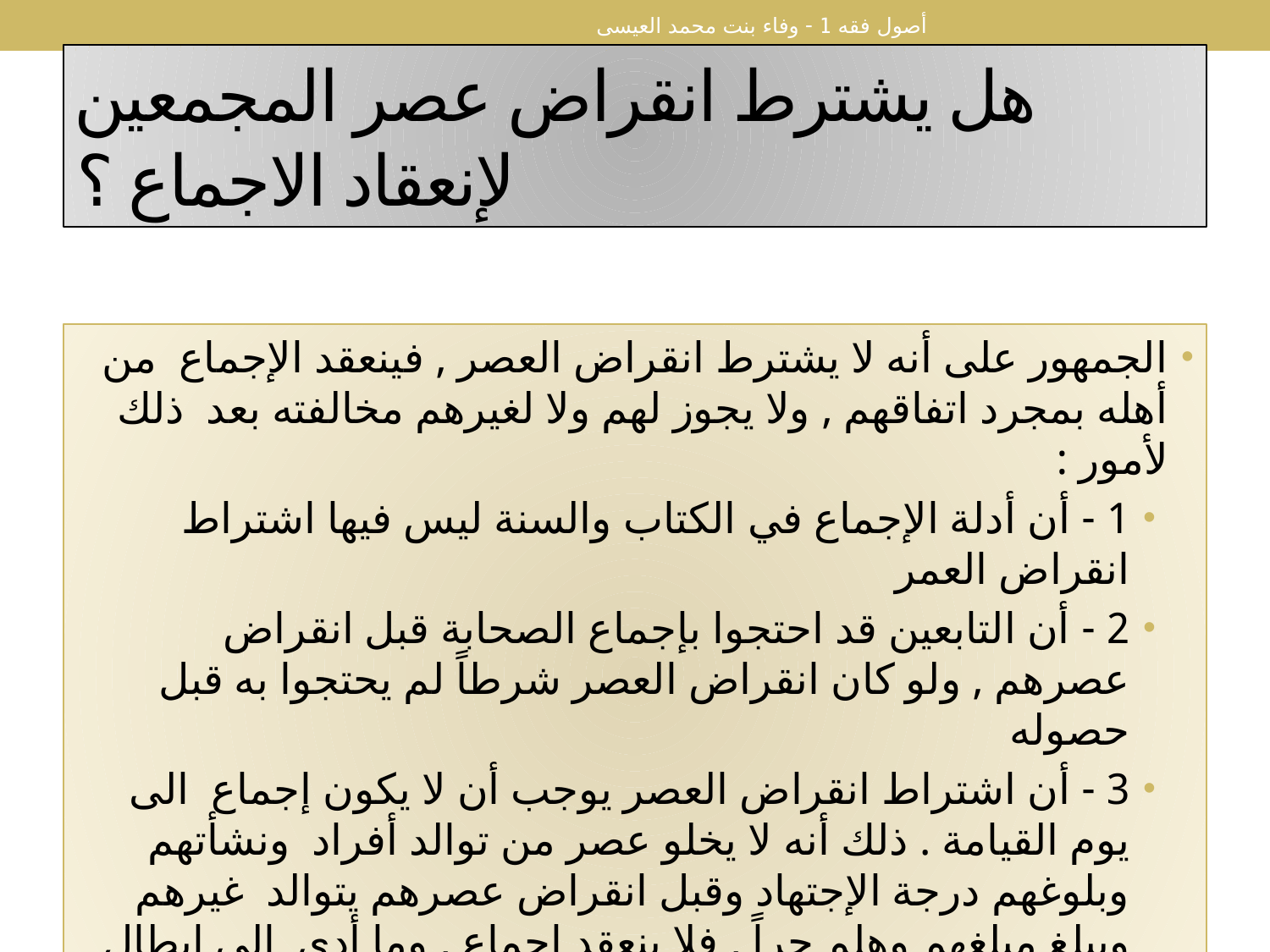

أصول فقه 1 - وفاء بنت محمد العيسى
# هل يشترط انقراض عصر المجمعين لإنعقاد الاجماع ؟
الجمهور على أنه لا يشترط انقراض العصر , فينعقد الإجماع  من أهله بمجرد اتفاقهم , ولا يجوز لهم ولا لغيرهم مخالفته بعد  ذلك لأمور :
1 - أن أدلة الإجماع في الكتاب والسنة ليس فيها اشتراط  انقراض العمر
2 - أن التابعين قد احتجوا بإجماع الصحابة قبل انقراض  عصرهم , ولو كان انقراض العصر شرطاً لم يحتجوا به قبل  حصوله
3 - أن اشتراط انقراض العصر يوجب أن لا يكون إجماع  الى يوم القيامة . ذلك أنه لا يخلو عصر من توالد أفراد  ونشأتهم وبلوغهم درجة الإجتهاد وقبل انقراض عصرهم يتوالد  غيرهم ويبلغ مبلغهم وهلم جراً , فلا ينعقد اجماع , وما أدى  الى إبطال انعقاد الإجماع فهو باطل